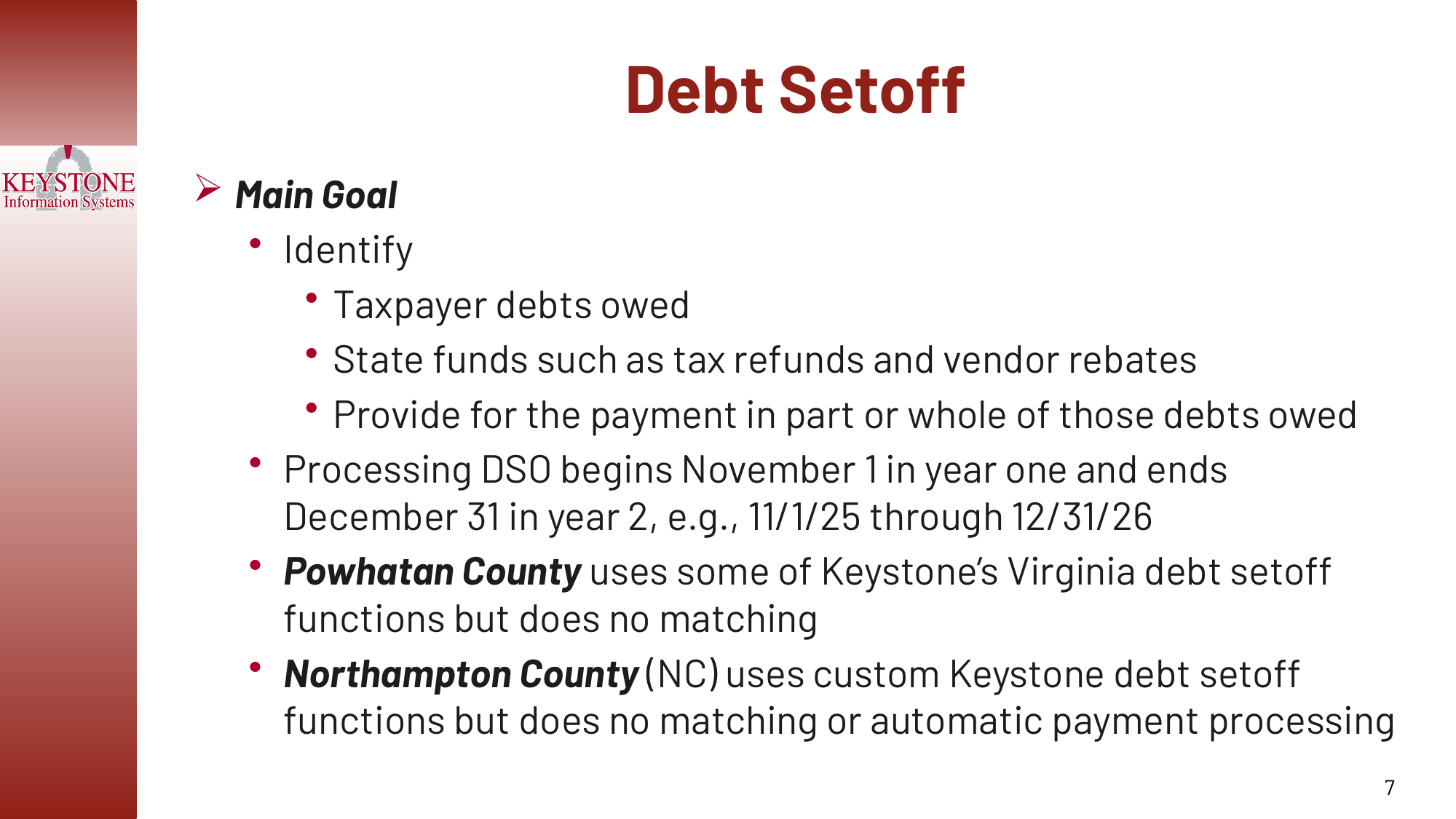

Debt Setoff
Main Goal
Identify
Taxpayer debts owed
State funds such as tax refunds and vendor rebates
Provide for the payment in part or whole of those debts owed
Processing DSO begins November 1 in year one and ends December 31 in year 2, e.g., 11/1/25 through 12/31/26
Powhatan County uses some of Keystone’s Virginia debt setoff functions but does no matching
Northampton County (NC) uses custom Keystone debt setoff functions but does no matching or automatic payment processing
7